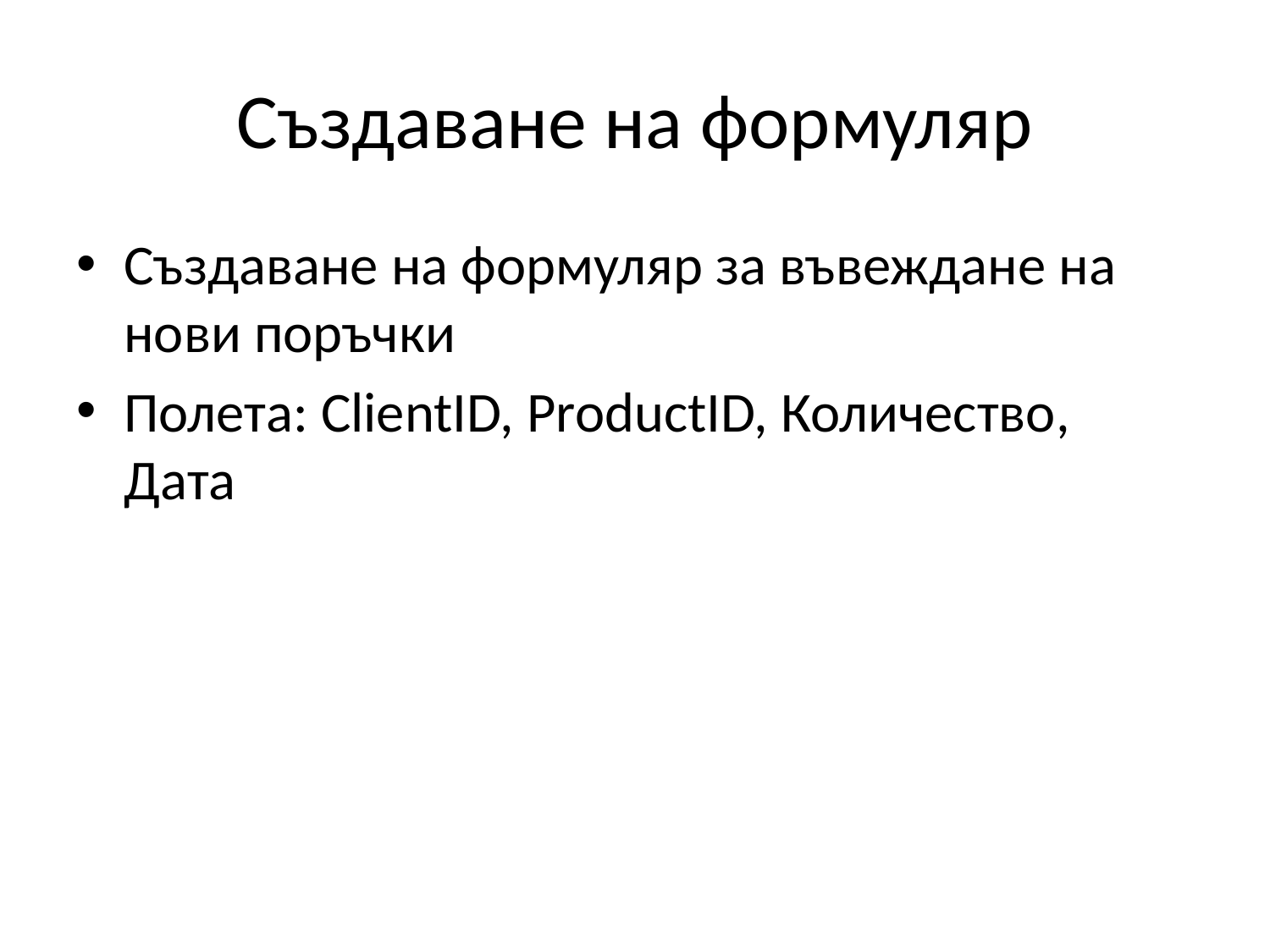

# Създаване на формуляр
Създаване на формуляр за въвеждане на нови поръчки
Полета: ClientID, ProductID, Количество, Дата